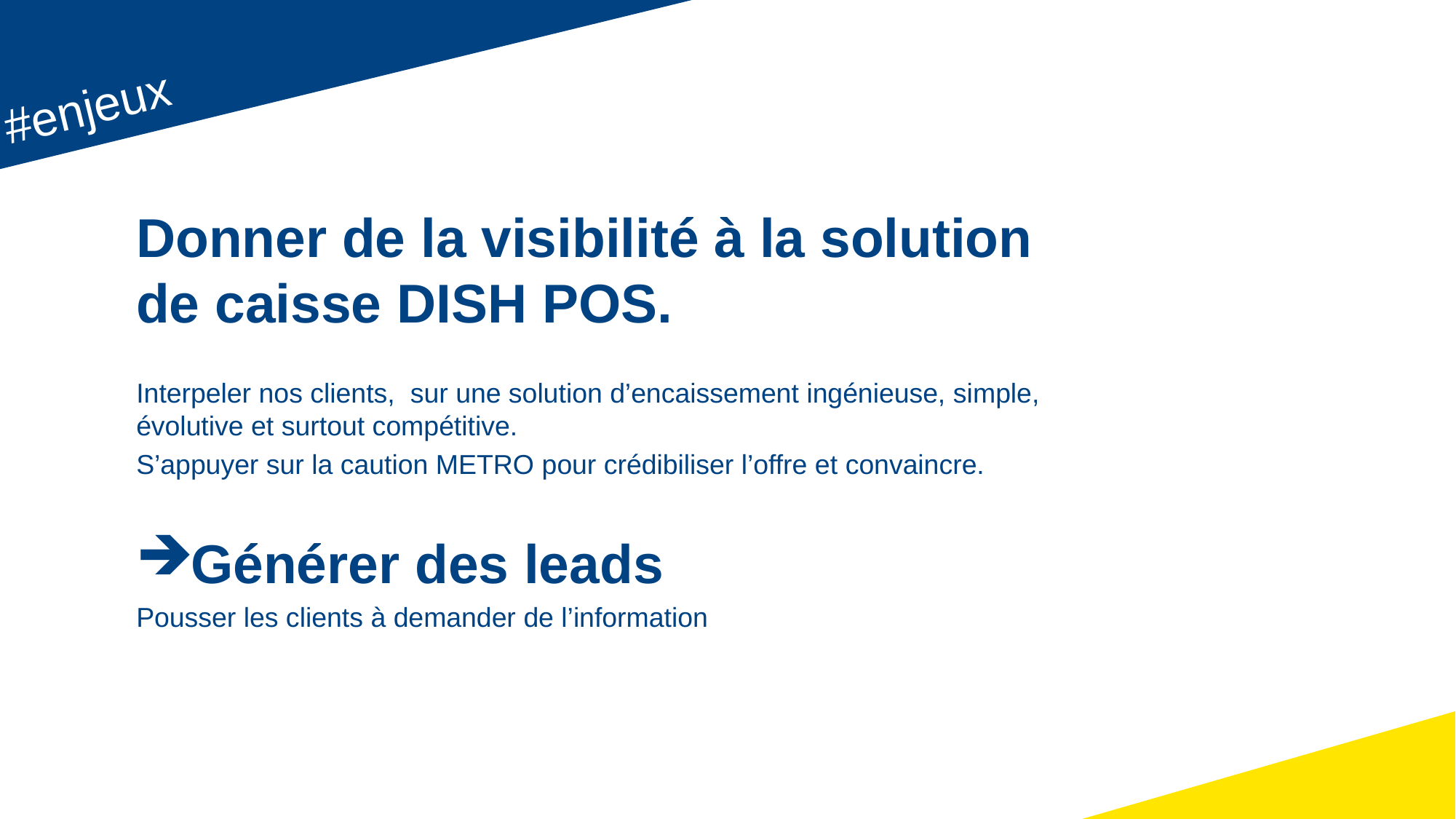

#enjeux
Donner de la visibilité à la solution de caisse DISH POS.
Interpeler nos clients,  sur une solution d’encaissement ingénieuse, simple, évolutive et surtout compétitive.
S’appuyer sur la caution METRO pour crédibiliser l’offre et convaincre.

Générer des leads
Pousser les clients à demander de l’information